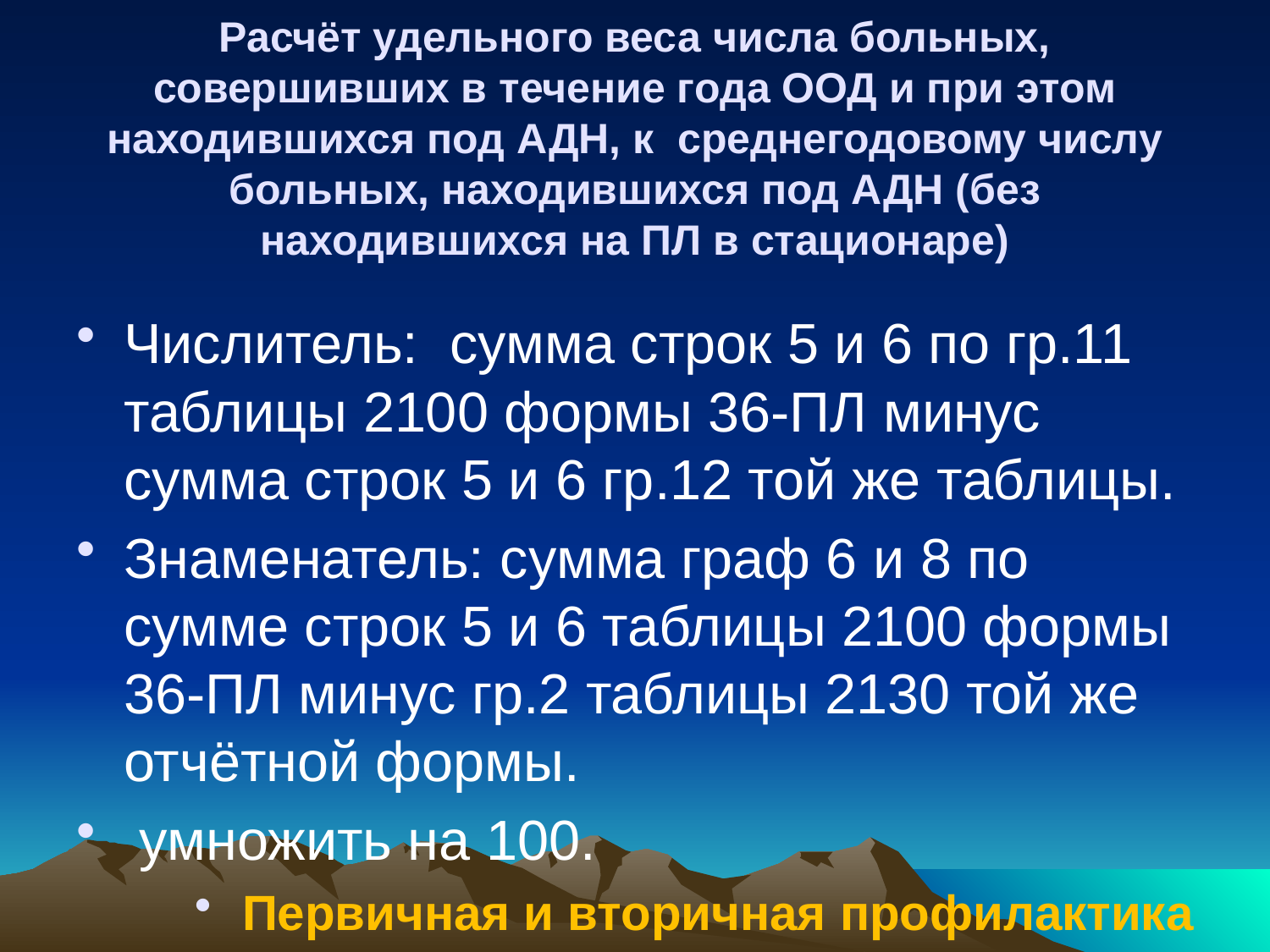

# Расчёт удельного веса числа больных, совершивших в течение года ООД и при этом находившихся под АДН, к  среднегодовому числу больных, находившихся под АДН (без находившихся на ПЛ в стационаре)

Числитель:  сумма строк 5 и 6 по гр.11 таблицы 2100 формы 36-ПЛ минус сумма строк 5 и 6 гр.12 той же таблицы.
Знаменатель: сумма граф 6 и 8 по сумме строк 5 и 6 таблицы 2100 формы 36-ПЛ минус гр.2 таблицы 2130 той же отчётной формы.
 умножить на 100.
Первичная и вторичная профилактика